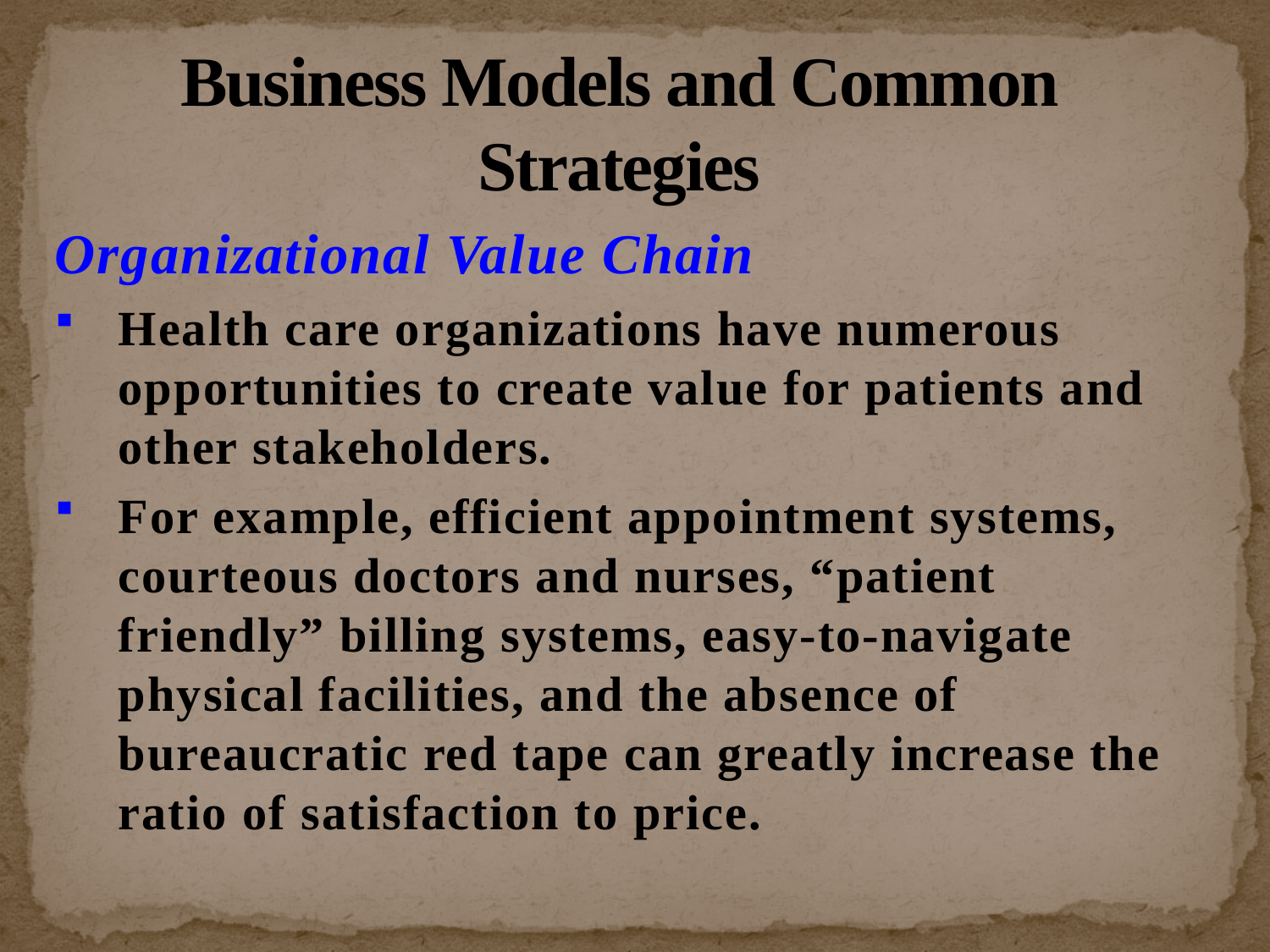

# Business Models and Common Strategies
Organizational Value Chain
Health care organizations have numerous opportunities to create value for patients and other stakeholders.
For example, efficient appointment systems, courteous doctors and nurses, “patient friendly” billing systems, easy-to-navigate physical facilities, and the absence of bureaucratic red tape can greatly increase the ratio of satisfaction to price.